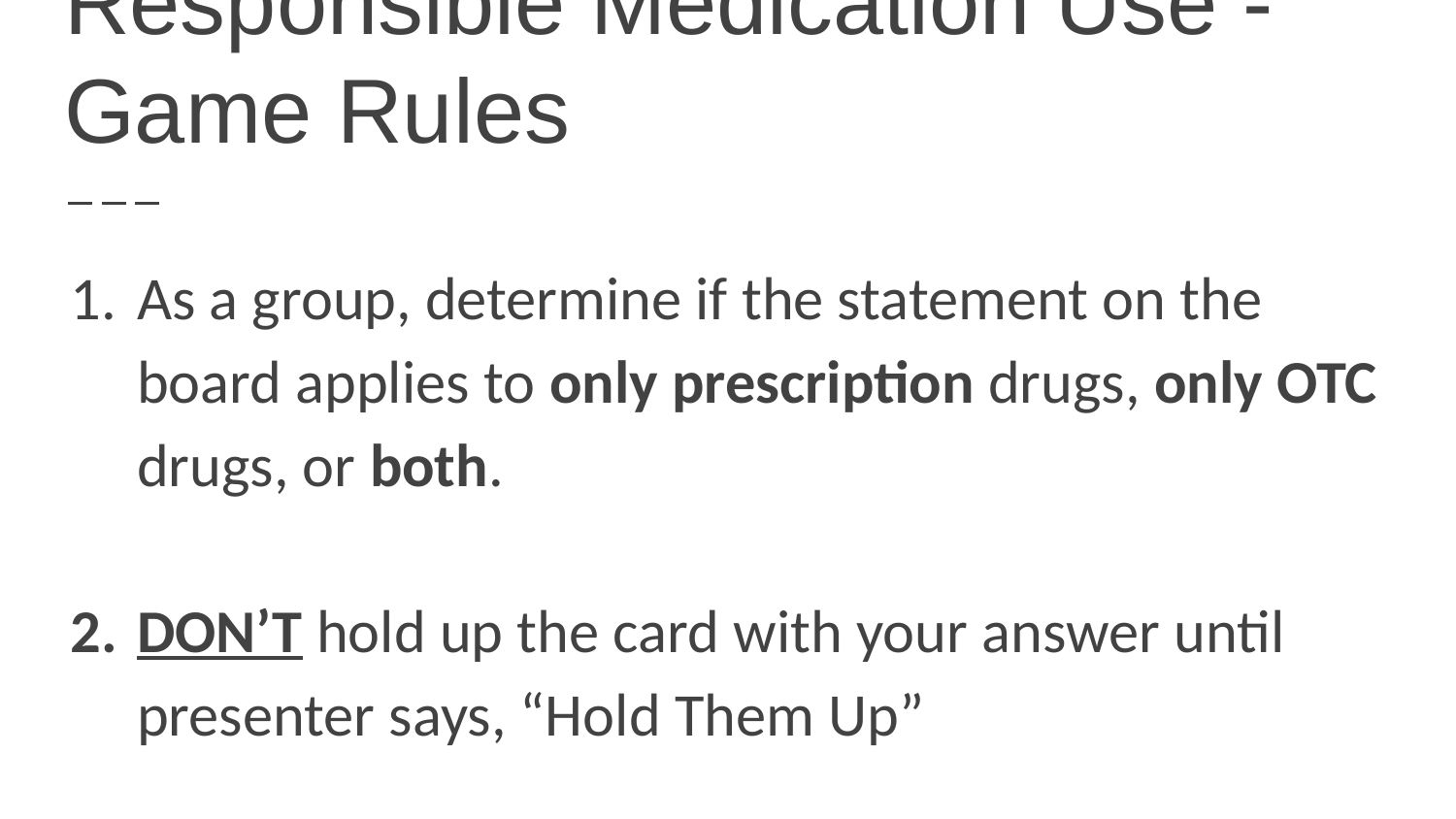

# Responsible Medication Use - Game Rules
As a group, determine if the statement on the board applies to only prescription drugs, only OTC drugs, or both.

DON’T hold up the card with your answer until presenter says, “Hold Them Up”